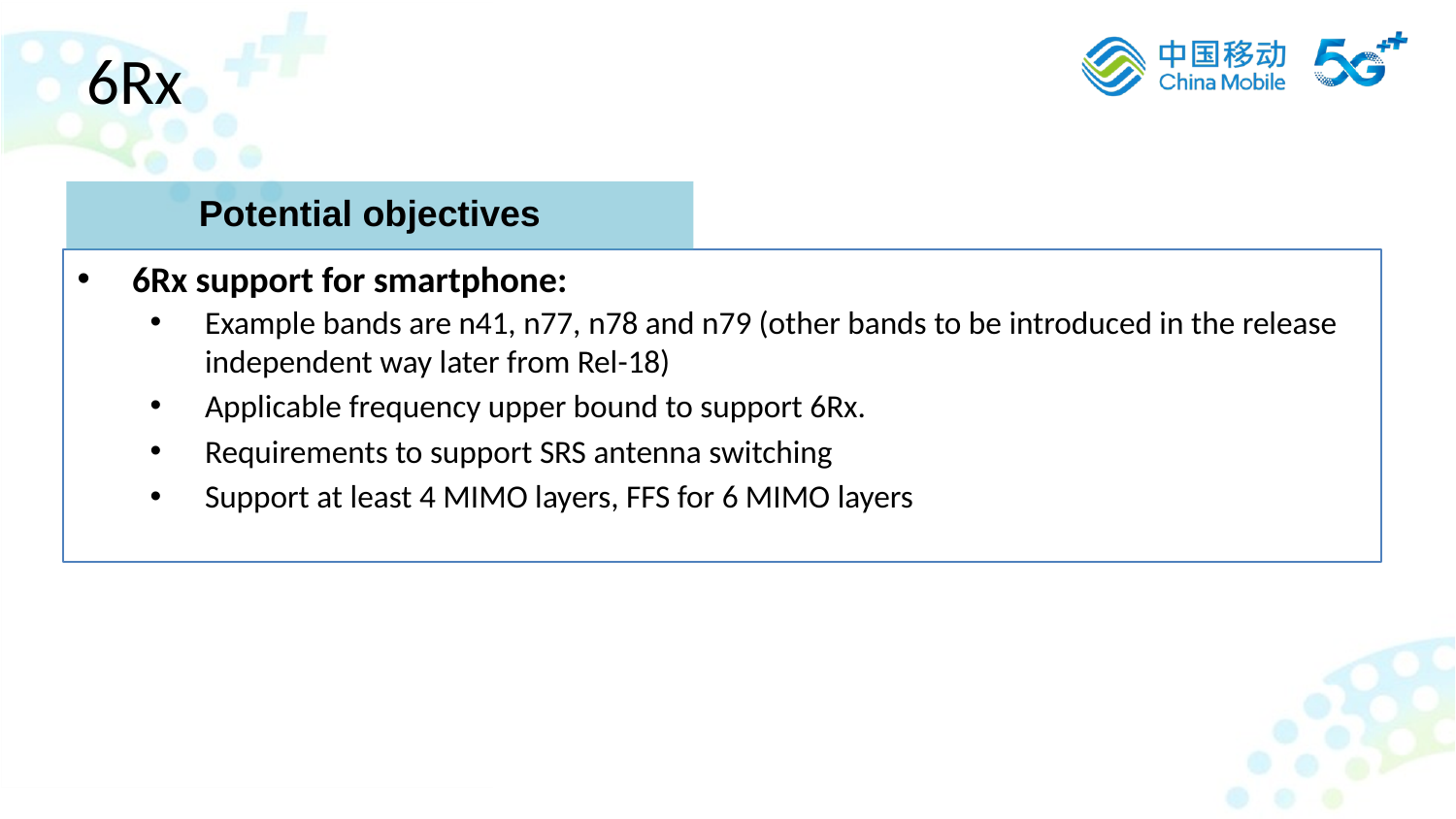

6Rx

Potential objectives

6Rx support for smartphone:
Example bands are n41, n77, n78 and n79 (other bands to be introduced in the release independent way later from Rel-18)
Applicable frequency upper bound to support 6Rx.
Requirements to support SRS antenna switching
Support at least 4 MIMO layers, FFS for 6 MIMO layers